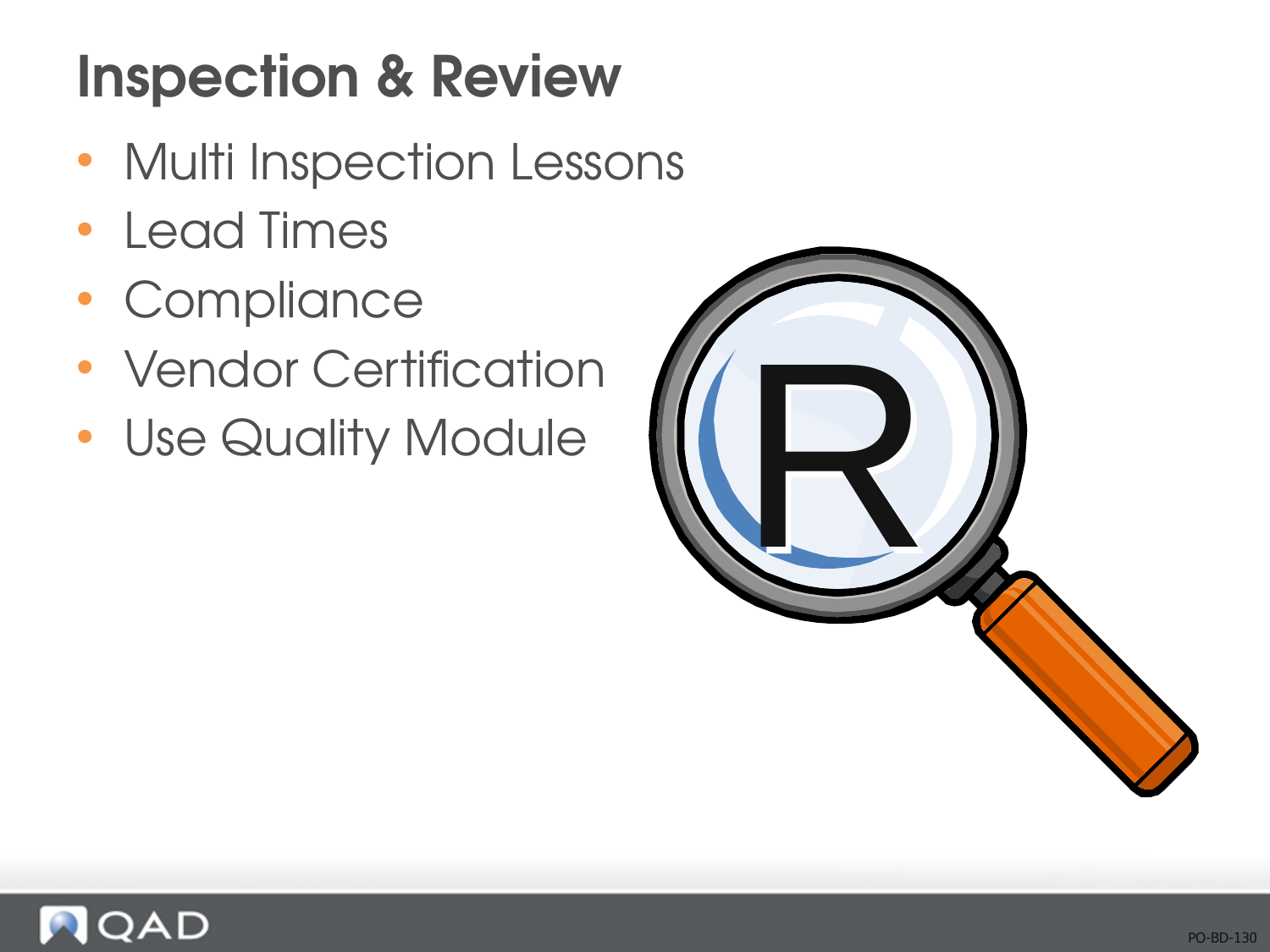

# Inspection & Review
Multi Inspection Lessons
Lead Times
Compliance
Vendor Certification
Use Quality Module

R
PO-BD-130